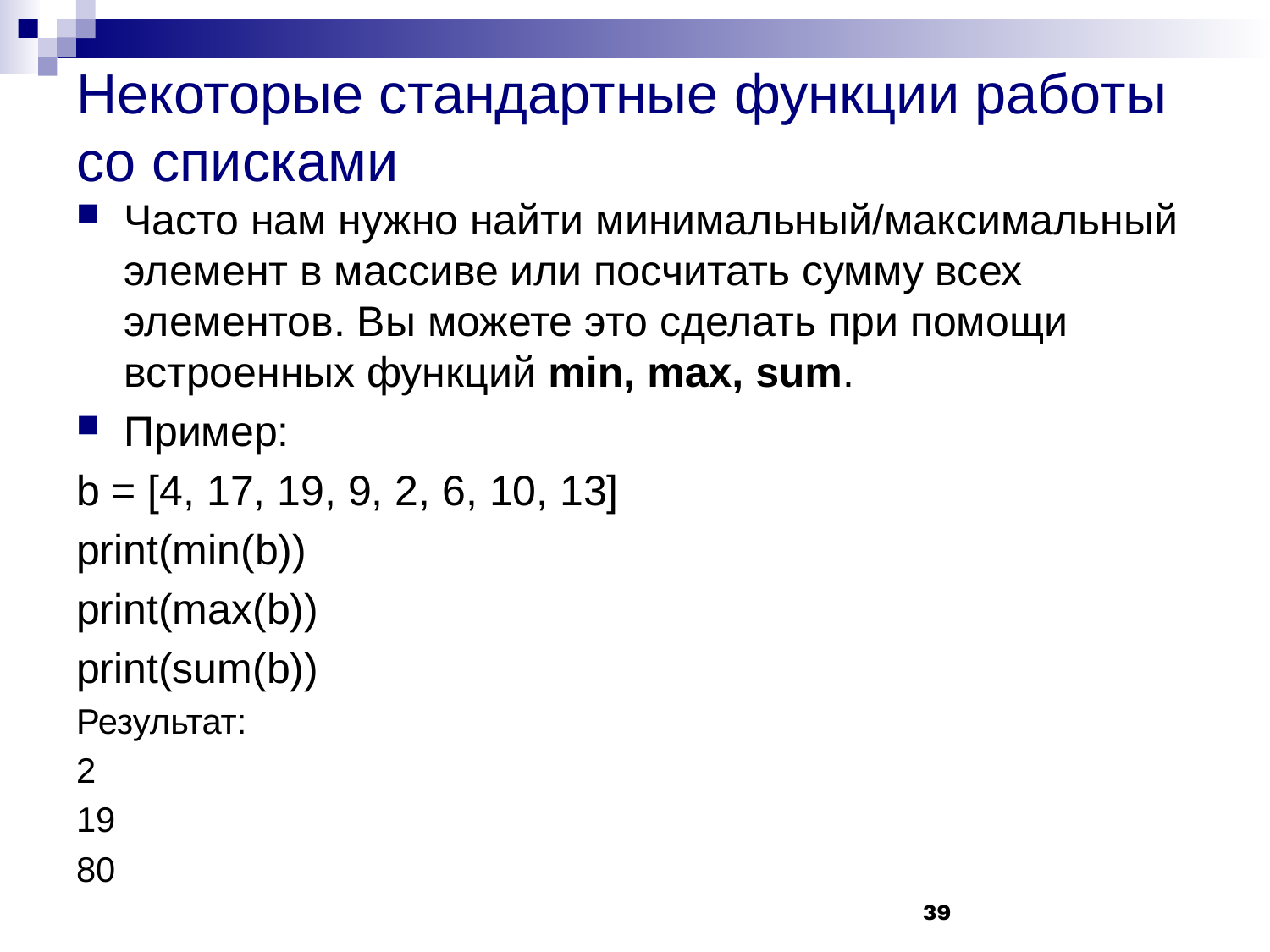

# Некоторые стандартные функции работы со списками
Часто нам нужно найти минимальный/максимальный элемент в массиве или посчитать сумму всех элементов. Вы можете это сделать при помощи встроенных функций min, max, sum.
Пример:
b = [4, 17, 19, 9, 2, 6, 10, 13]
print(min(b))
print(max(b))
print(sum(b))
Результат:
2
19
80

39